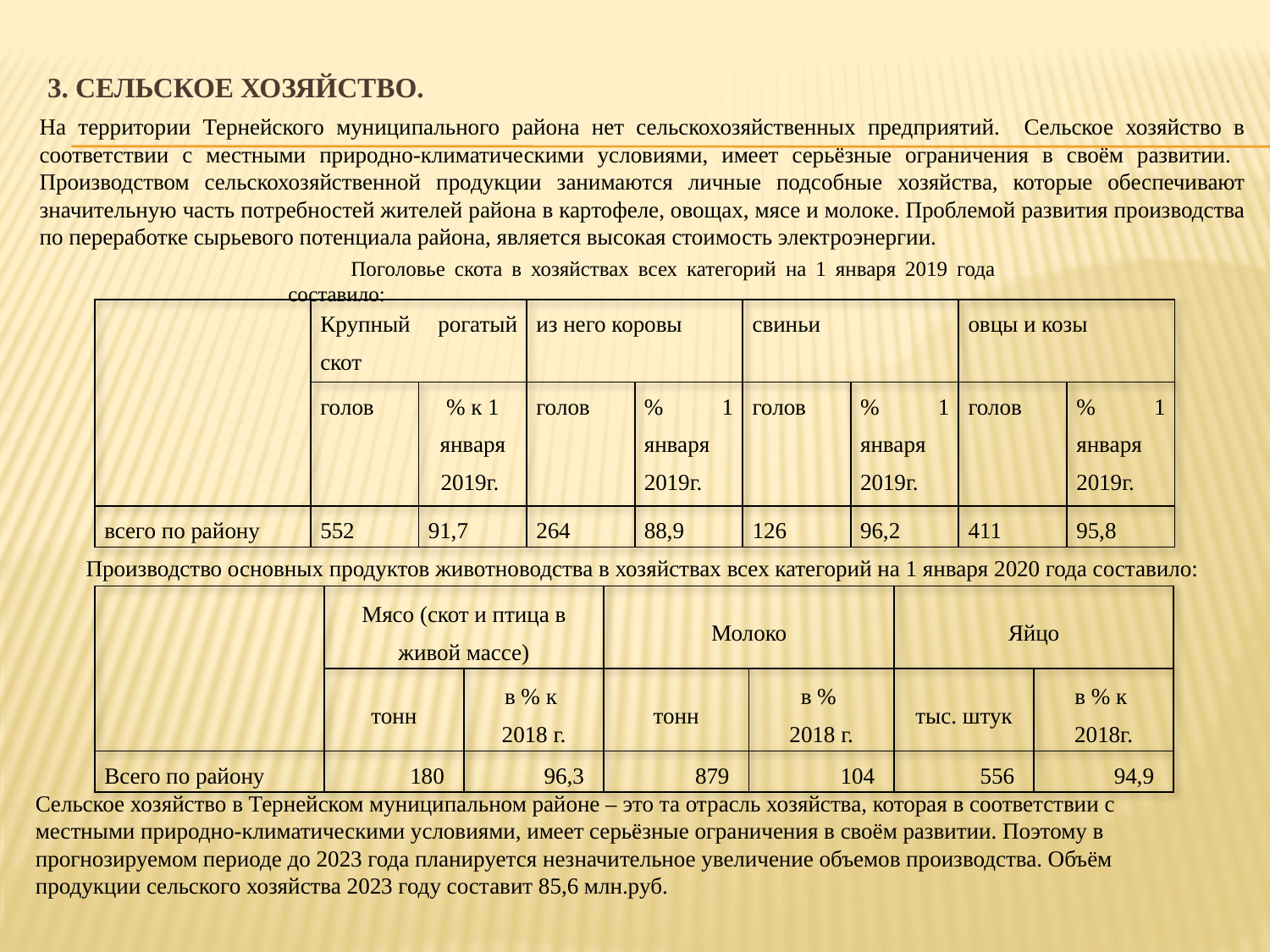

# 3. Сельское хозяйство.
На территории Тернейского муниципального района нет сельскохозяйственных предприятий.  Сельское хозяйство в соответствии с местными природно-климатическими условиями, имеет серьёзные ограничения в своём развитии.  Производством сельскохозяйственной продукции занимаются личные подсобные хозяйства, которые обеспечивают значительную часть потребностей жителей района в картофеле, овощах, мясе и молоке. Проблемой развития производства по переработке сырьевого потенциала района, является высокая стоимость электроэнергии.
Поголовье скота в хозяйствах всех категорий на 1 января 2019 года составило:
|  | Крупный рогатый скот |  | из него коровы |  | свиньи |  | овцы и козы |  |
| --- | --- | --- | --- | --- | --- | --- | --- | --- |
|  | голов | % к 1 января 2019г. | голов | % 1 января 2019г. | голов | % 1 января 2019г. | голов | % 1 января 2019г. |
| всего по району | 552 | 91,7 | 264 | 88,9 | 126 | 96,2 | 411 | 95,8 |
Производство основных продуктов животноводства в хозяйствах всех категорий на 1 января 2020 года составило:
|  | Мясо (скот и птица в живой массе) |  | Молоко |  | Яйцо |  |
| --- | --- | --- | --- | --- | --- | --- |
|  | тонн | в % к 2018 г. | тонн | в % 2018 г. | тыс. штук | в % к 2018г. |
| Всего по району | 180 | 96,3 | 879 | 104 | 556 | 94,9 |
Сельское хозяйство в Тернейском муниципальном районе – это та отрасль хозяйства, которая в соответствии с местными природно-климатическими условиями, имеет серьёзные ограничения в своём развитии. Поэтому в прогнозируемом периоде до 2023 года планируется незначительное увеличение объемов производства. Объём продукции сельского хозяйства 2023 году составит 85,6 млн.руб.